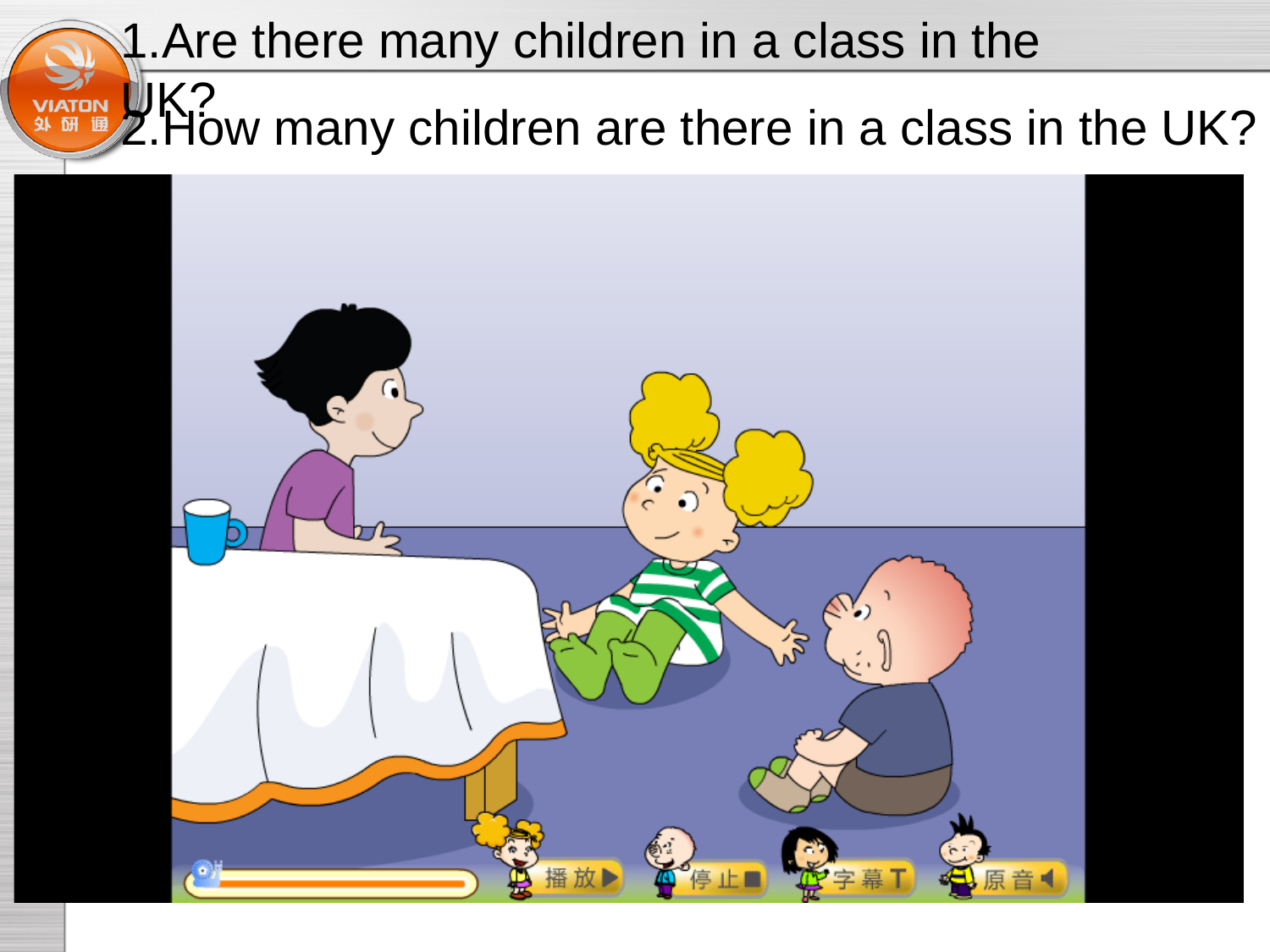

1.Are there many children in a class in the UK?
2.How many children are there in a class in the UK?